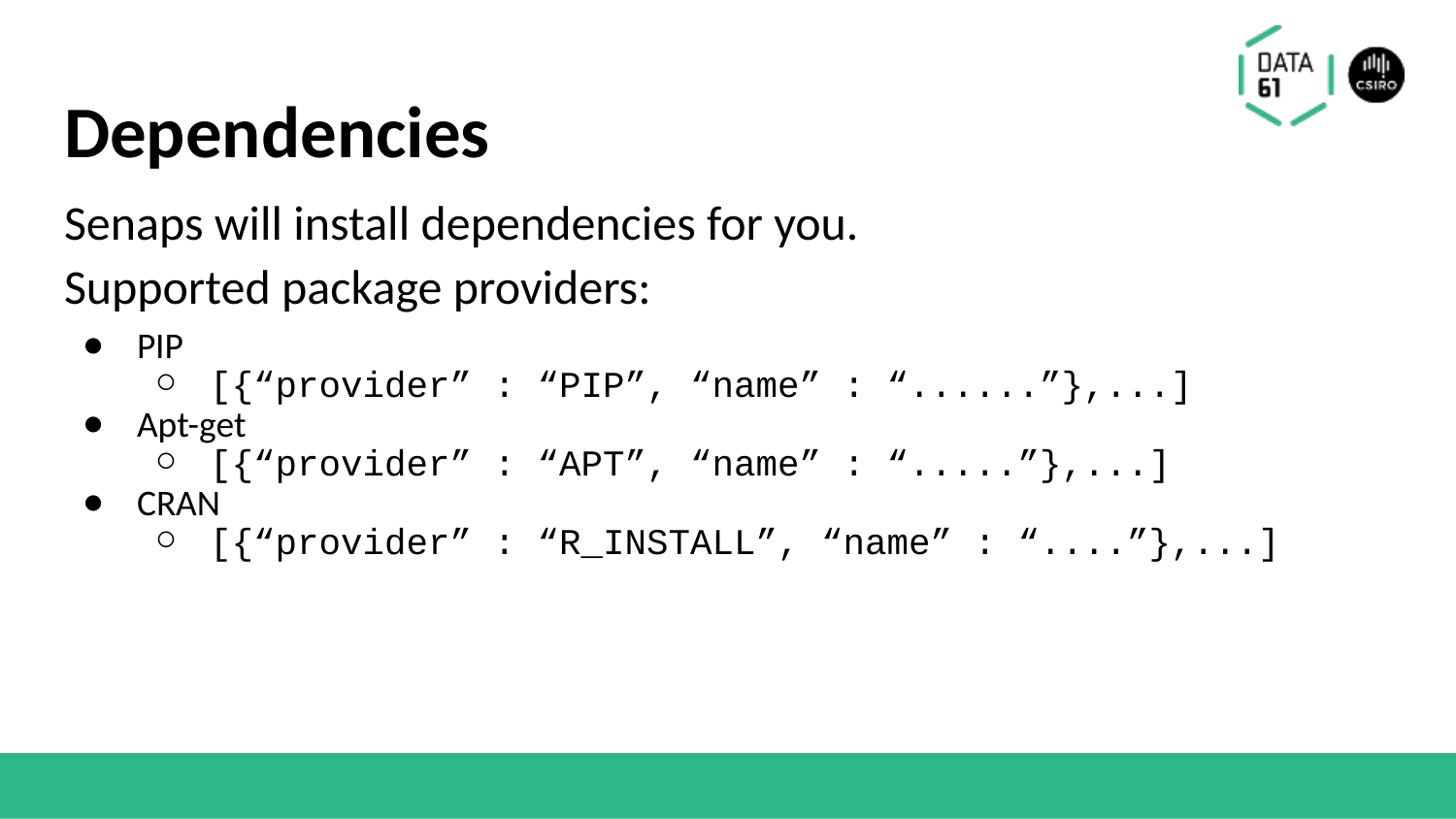

# Dependencies
Senaps will install dependencies for you.
Supported package providers:
PIP
[{“provider” : “PIP”, “name” : “......”},...]
Apt-get
[{“provider” : “APT”, “name” : “.....”},...]
CRAN
[{“provider” : “R_INSTALL”, “name” : “....”},...]